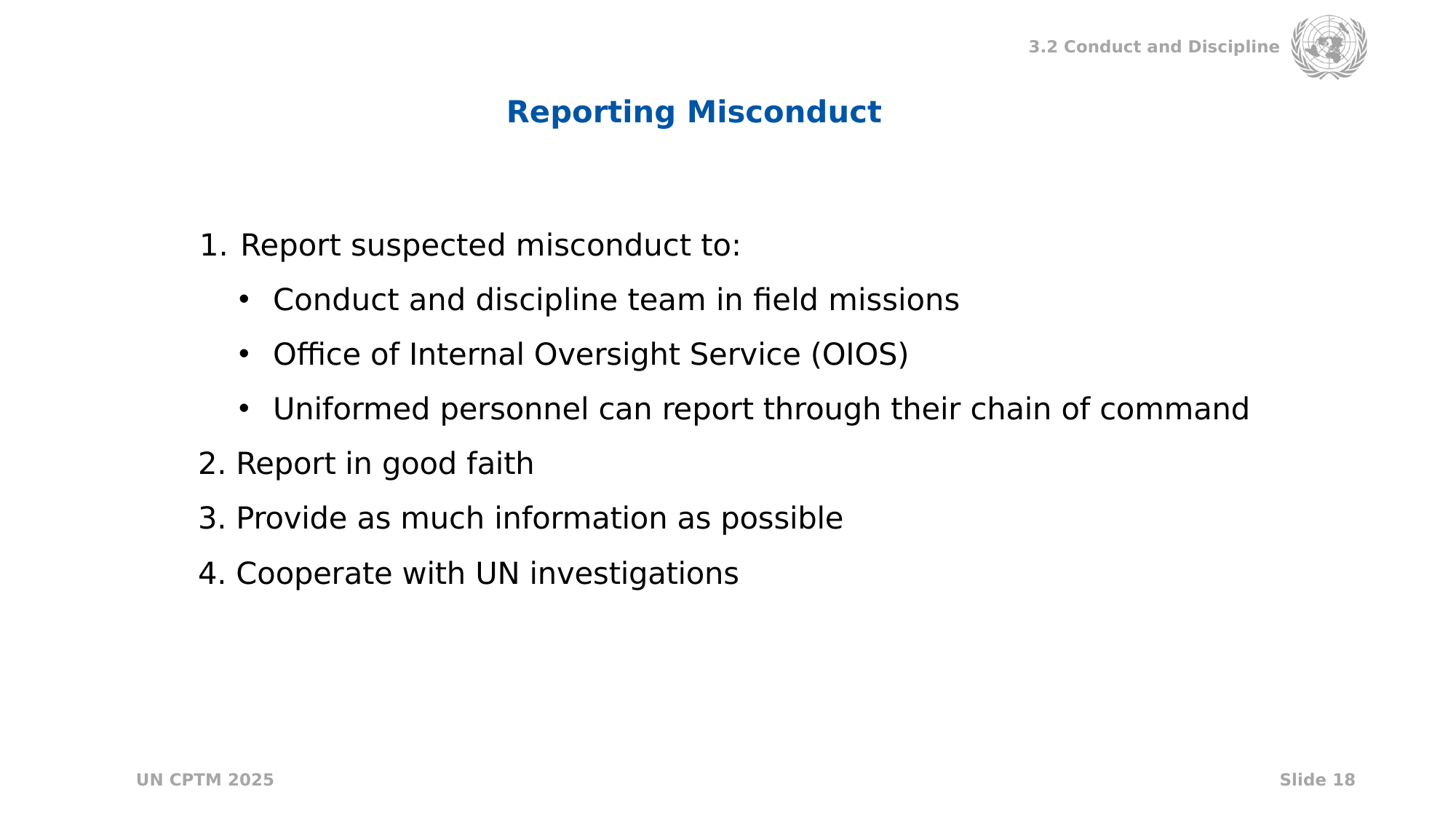

Reporting Misconduct
Report suspected misconduct to:
Conduct and discipline team in field missions
Office of Internal Oversight Service (OIOS)
Uniformed personnel can report through their chain of command
2. Report in good faith
3. Provide as much information as possible
4. Cooperate with UN investigations